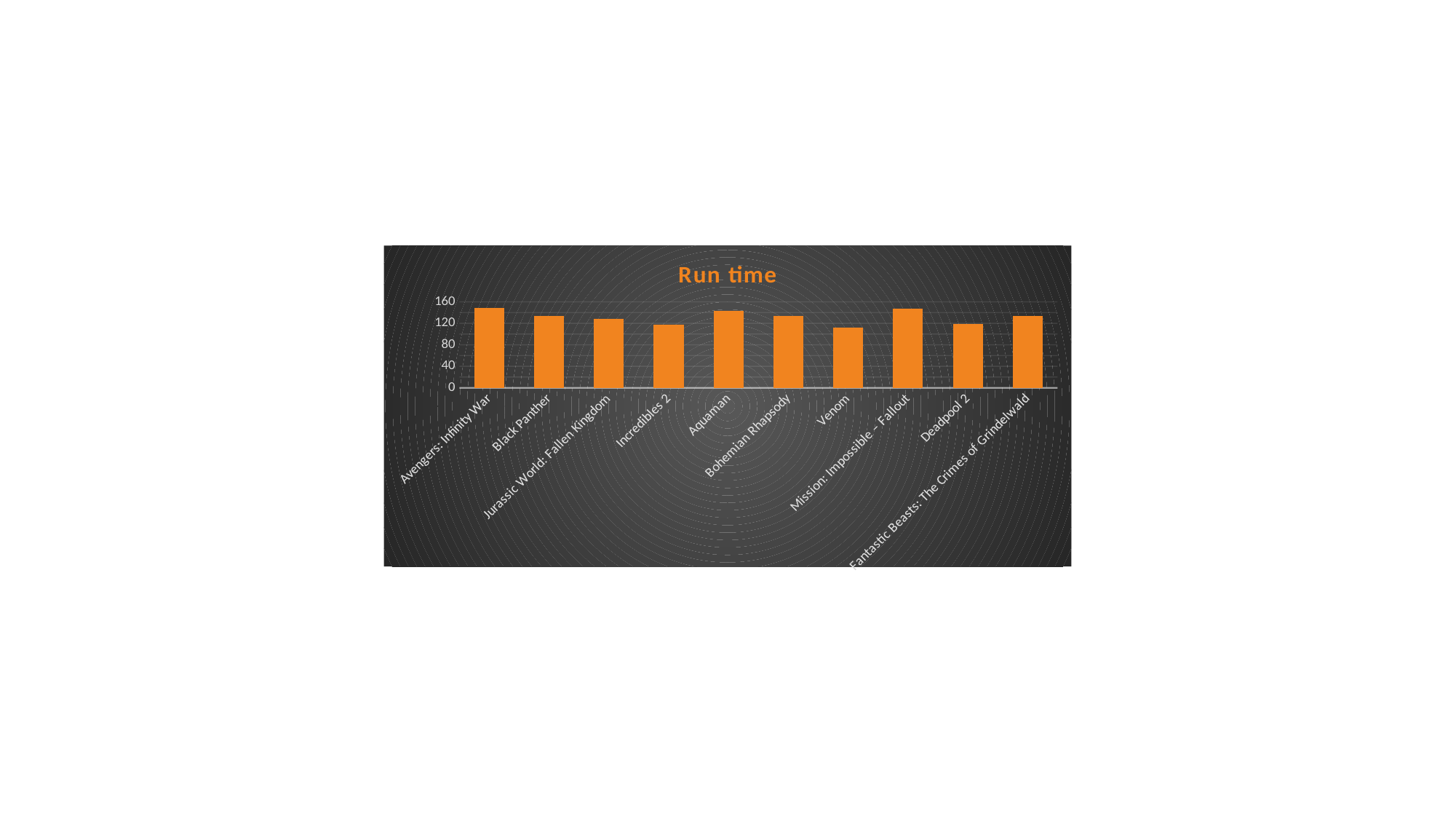

### Chart:

| Category | Run time |
|---|---|
| Avengers: Infinity War | 149.0 |
| Black Panther | 134.0 |
| Jurassic World: Fallen Kingdom | 128.0 |
| Incredibles 2 | 118.0 |
| Aquaman | 143.0 |
| Bohemian Rhapsody | 134.0 |
| Venom | 112.0 |
| Mission: Impossible – Fallout | 147.0 |
| Deadpool 2 | 119.0 |
| Fantastic Beasts: The Crimes of Grindelwald | 134.0 |